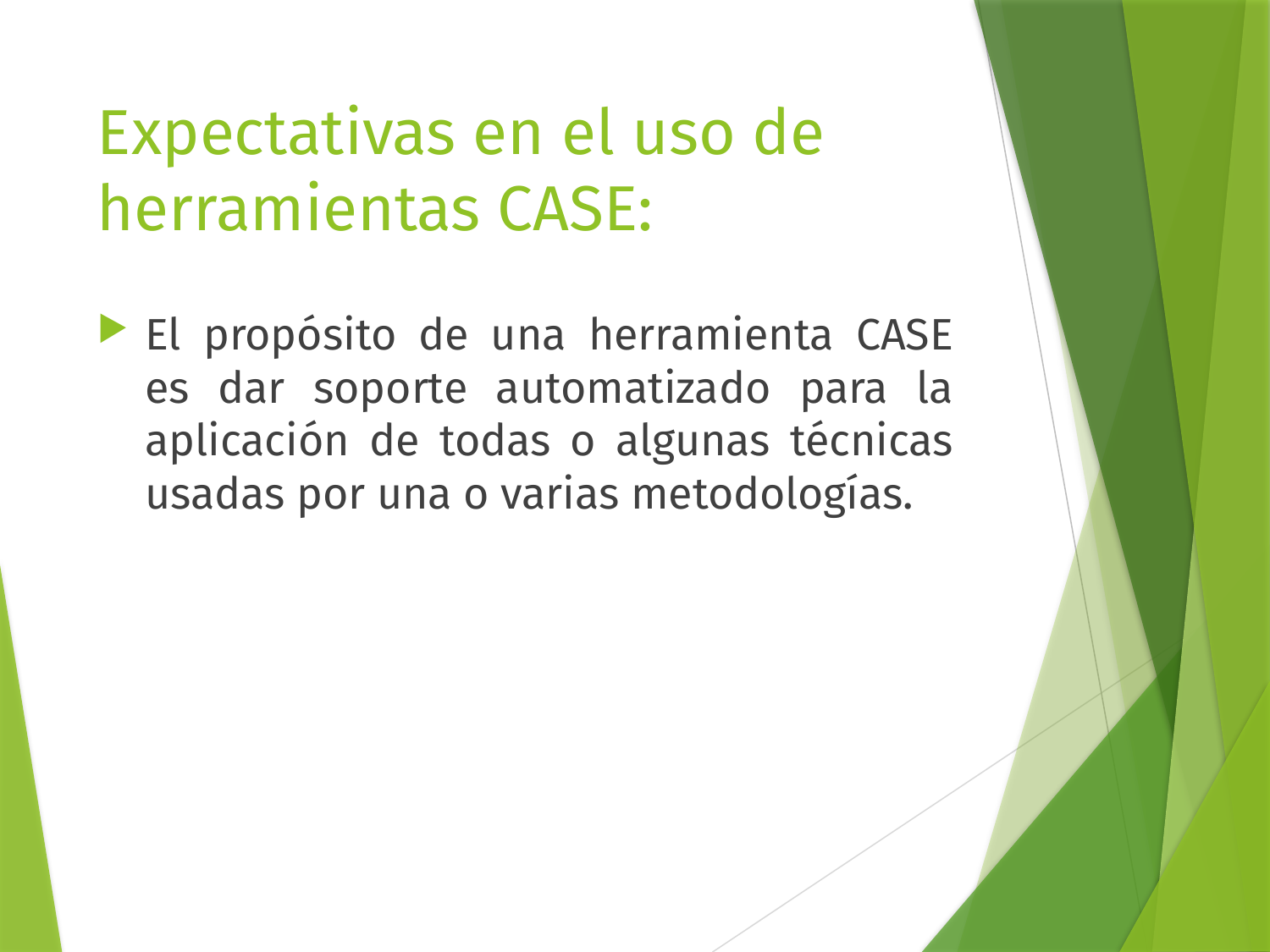

# Expectativas en el uso de herramientas CASE:
El propósito de una herramienta CASE es dar soporte automatizado para la aplicación de todas o algunas técnicas usadas por una o varias metodologías.